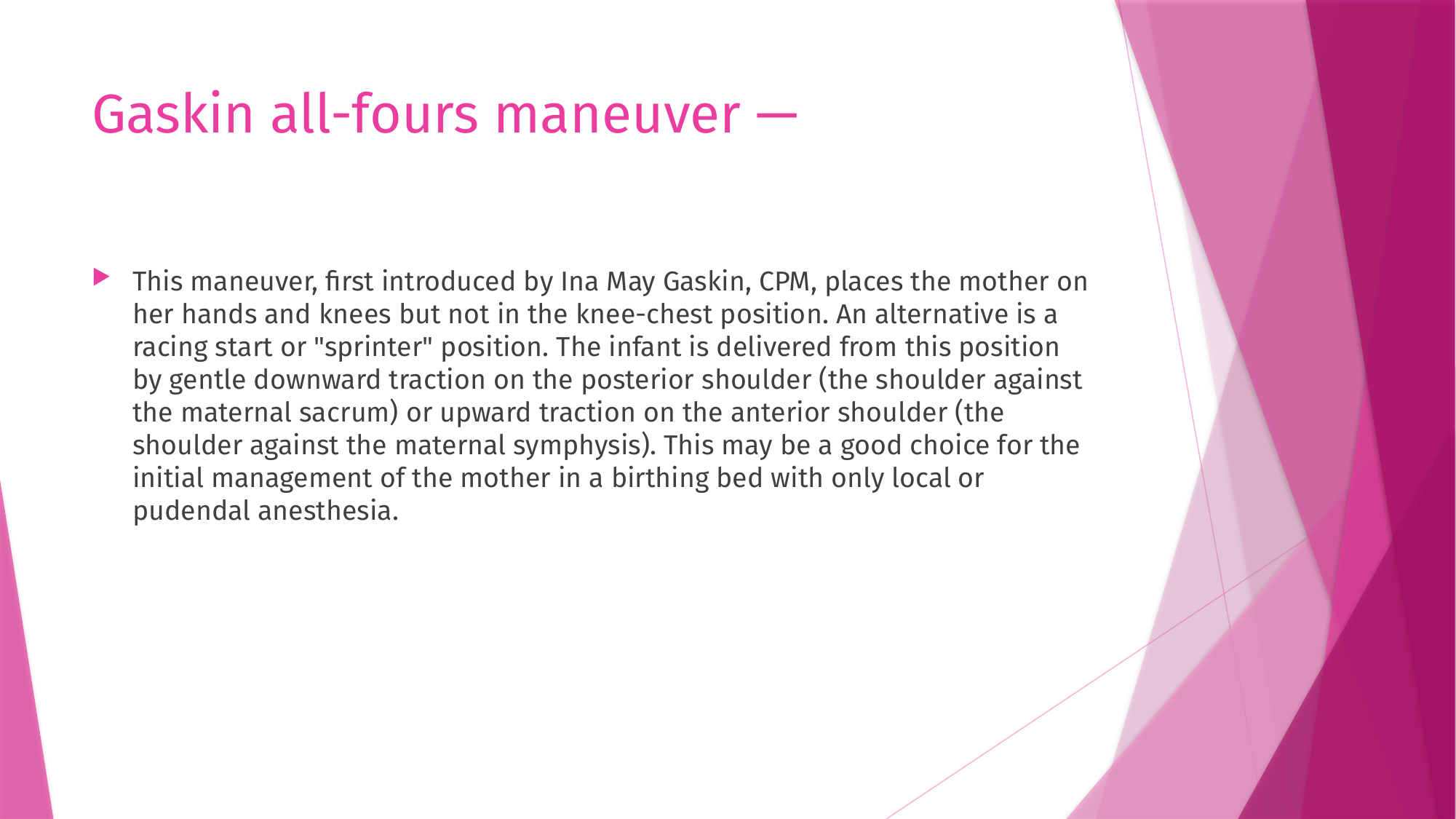

# Gaskin all-fours maneuver —
This maneuver, first introduced by Ina May Gaskin, CPM, places the mother on her hands and knees but not in the knee-chest position. An alternative is a racing start or "sprinter" position. The infant is delivered from this position by gentle downward traction on the posterior shoulder (the shoulder against the maternal sacrum) or upward traction on the anterior shoulder (the shoulder against the maternal symphysis). This may be a good choice for the initial management of the mother in a birthing bed with only local or pudendal anesthesia.